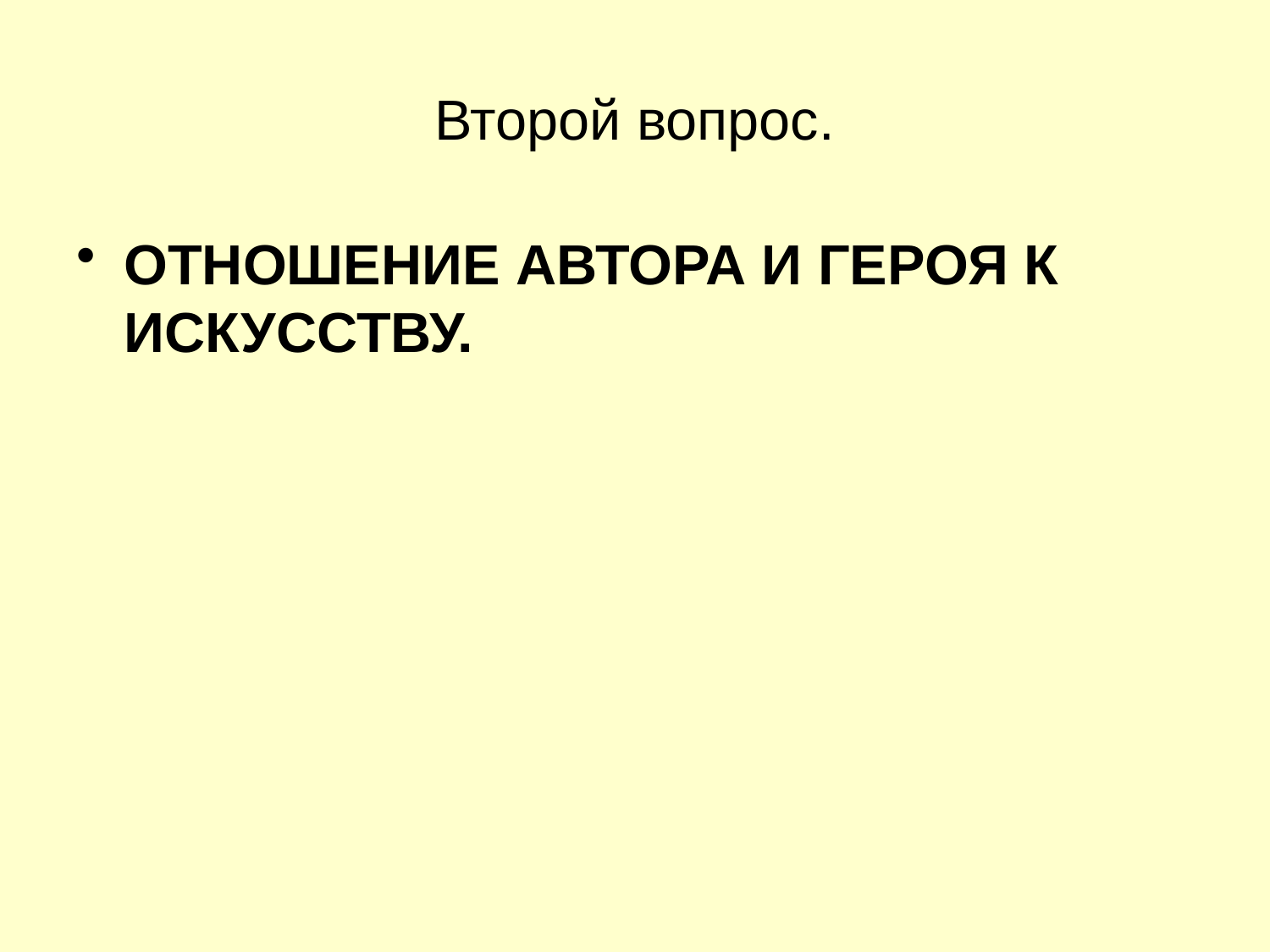

# Второй вопрос.
ОТНОШЕНИЕ АВТОРА И ГЕРОЯ К ИСКУССТВУ.